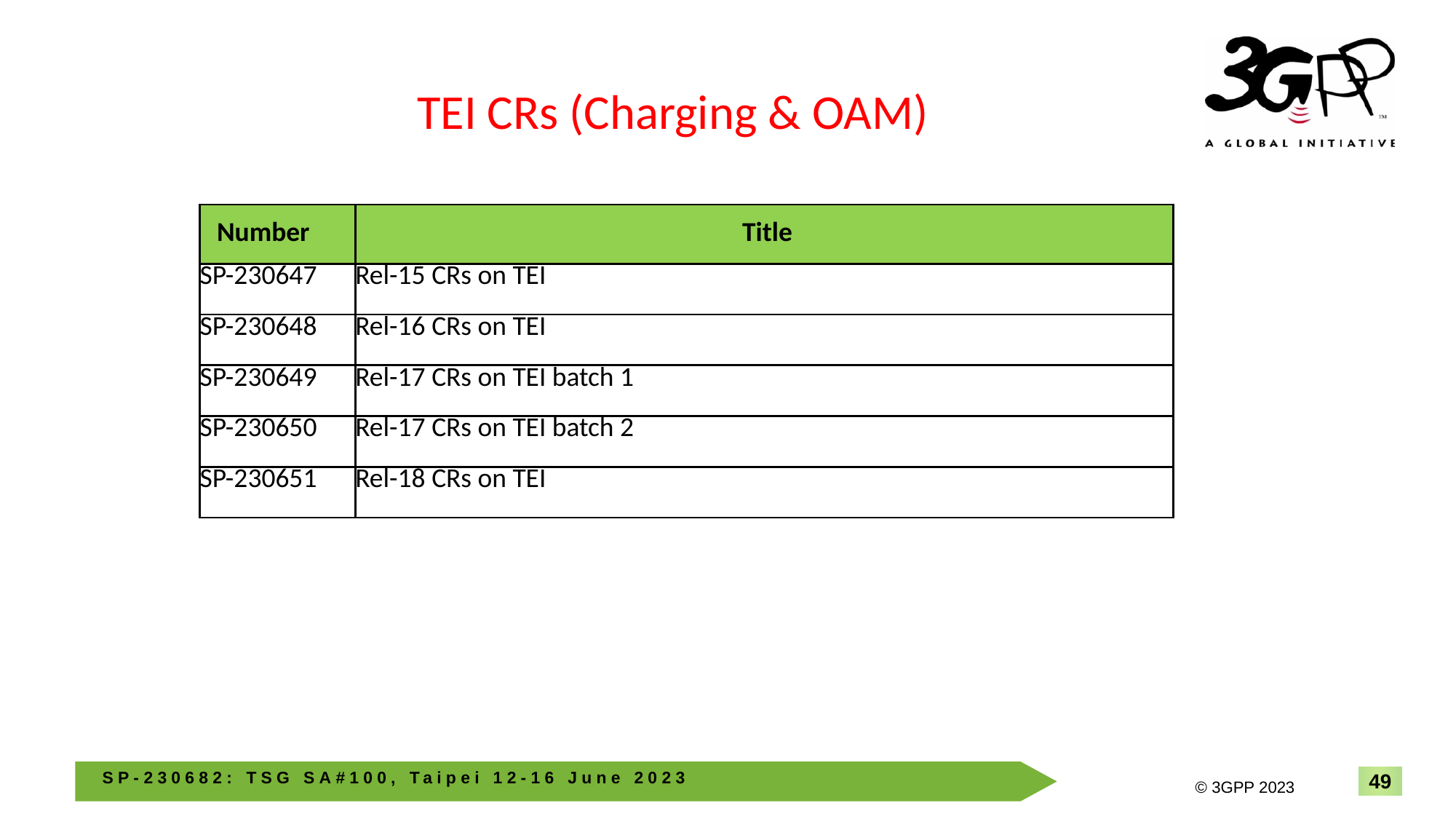

TEI CRs (Charging & OAM)

| Number | Title |
| --- | --- |
| SP-230647 | Rel-15 CRs on TEI |
| SP-230648 | Rel-16 CRs on TEI |
| SP-230649 | Rel-17 CRs on TEI batch 1 |
| SP-230650 | Rel-17 CRs on TEI batch 2 |
| SP-230651 | Rel-18 CRs on TEI |